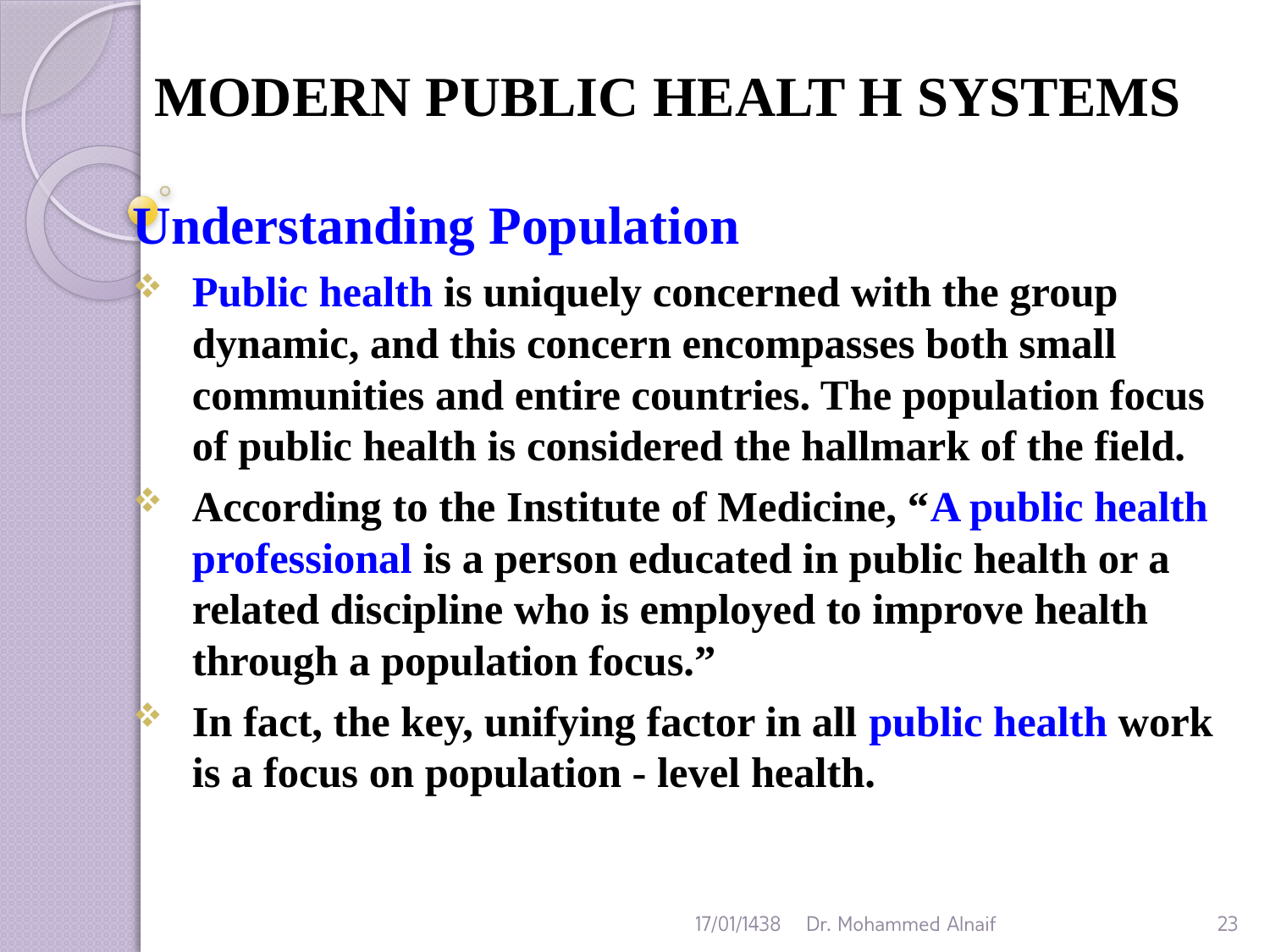

# MODERN PUBLIC HEALT H SYSTEMS
Understanding Population
Public health is uniquely concerned with the group dynamic, and this concern encompasses both small communities and entire countries. The population focus of public health is considered the hallmark of the field.
According to the Institute of Medicine, “A public health professional is a person educated in public health or a related discipline who is employed to improve health through a population focus.”
In fact, the key, unifying factor in all public health work is a focus on population - level health.
17/01/1438
Dr. Mohammed Alnaif
23